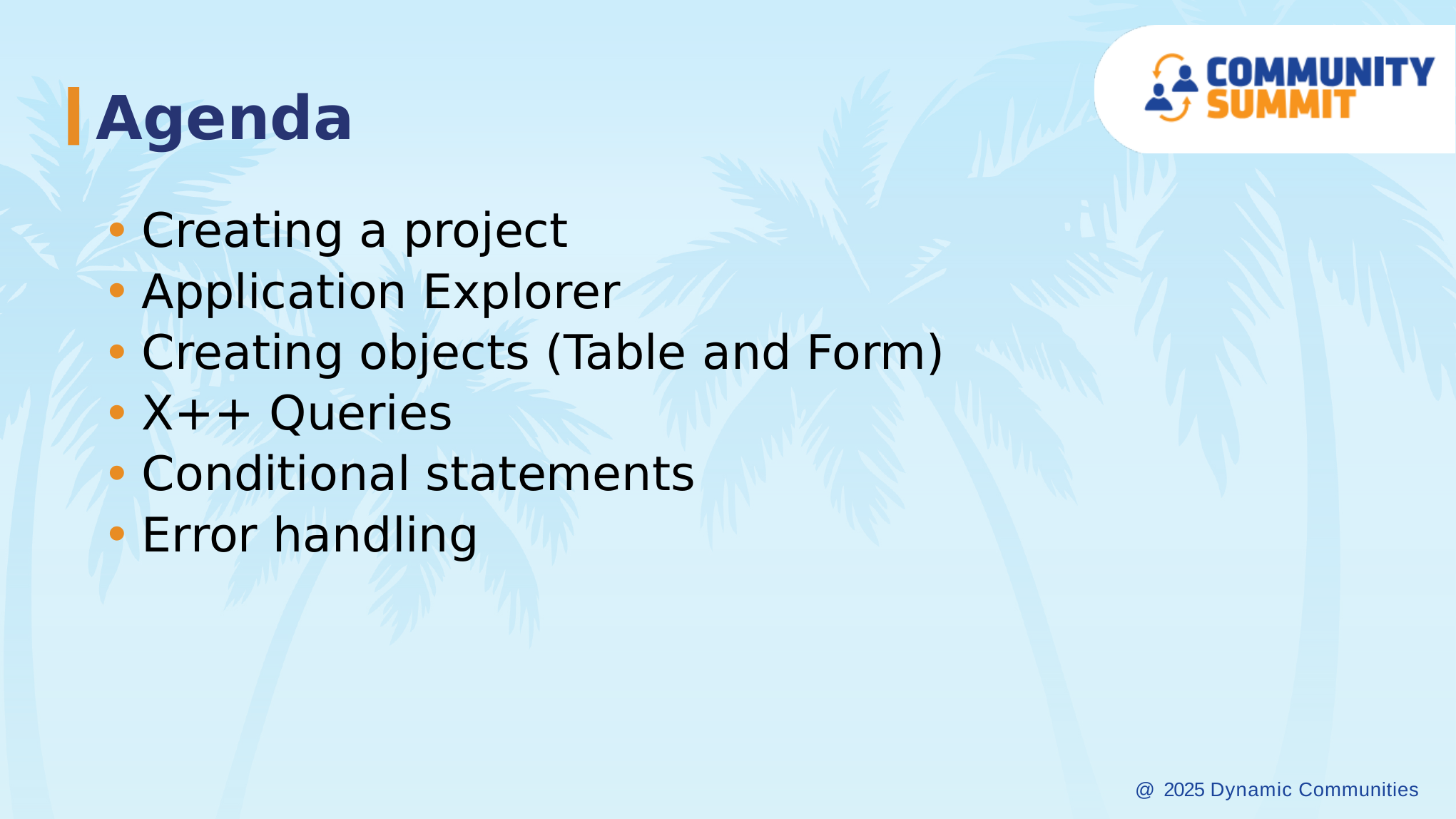

Creating a project
Application Explorer
Creating objects (Table and Form)
X++ Queries
Conditional statements
Error handling